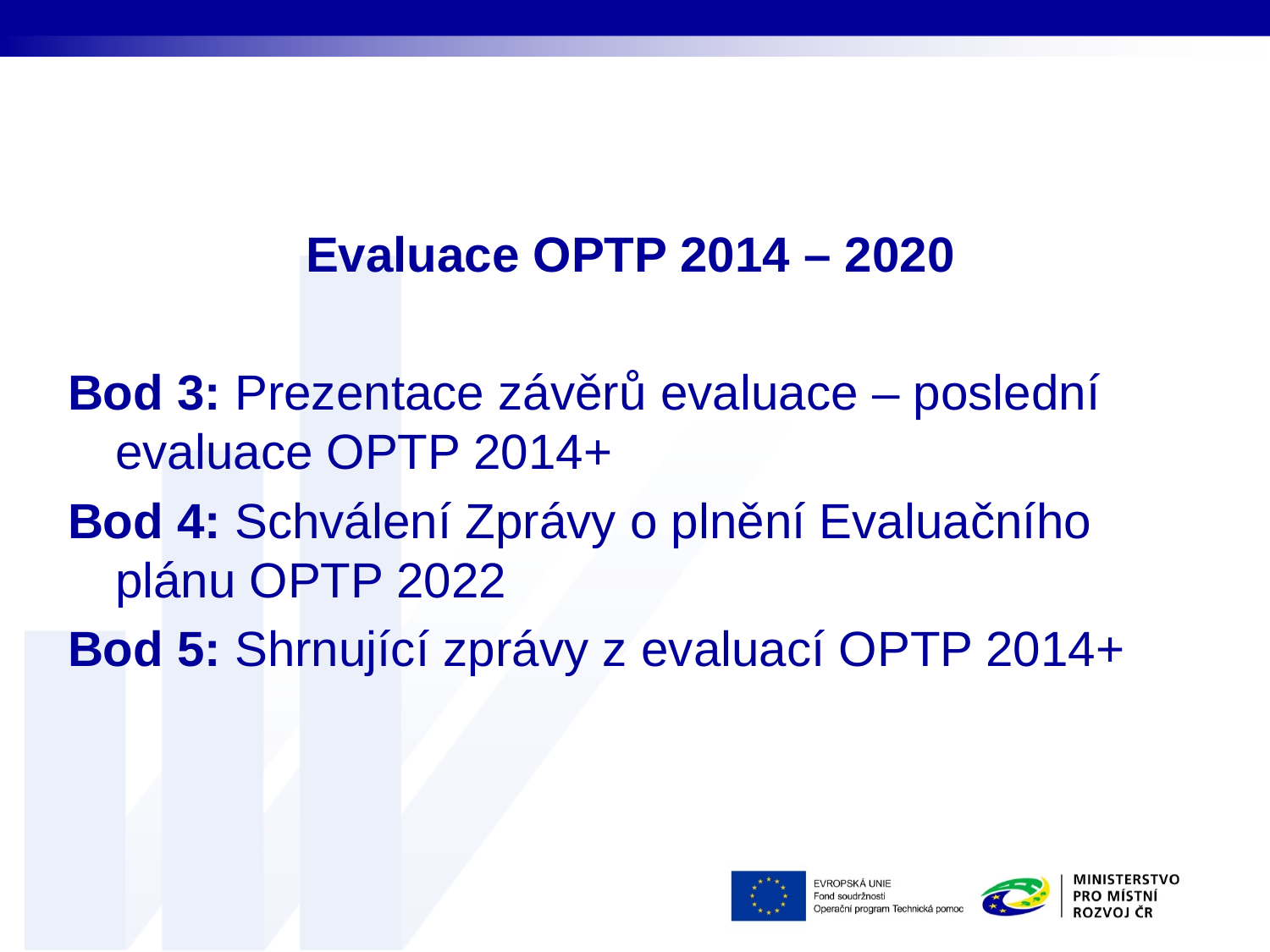

#
Evaluace OPTP 2014 – 2020

Bod 3: Prezentace závěrů evaluace – poslední evaluace OPTP 2014+
Bod 4: Schválení Zprávy o plnění Evaluačního plánu OPTP 2022
Bod 5: Shrnující zprávy z evaluací OPTP 2014+